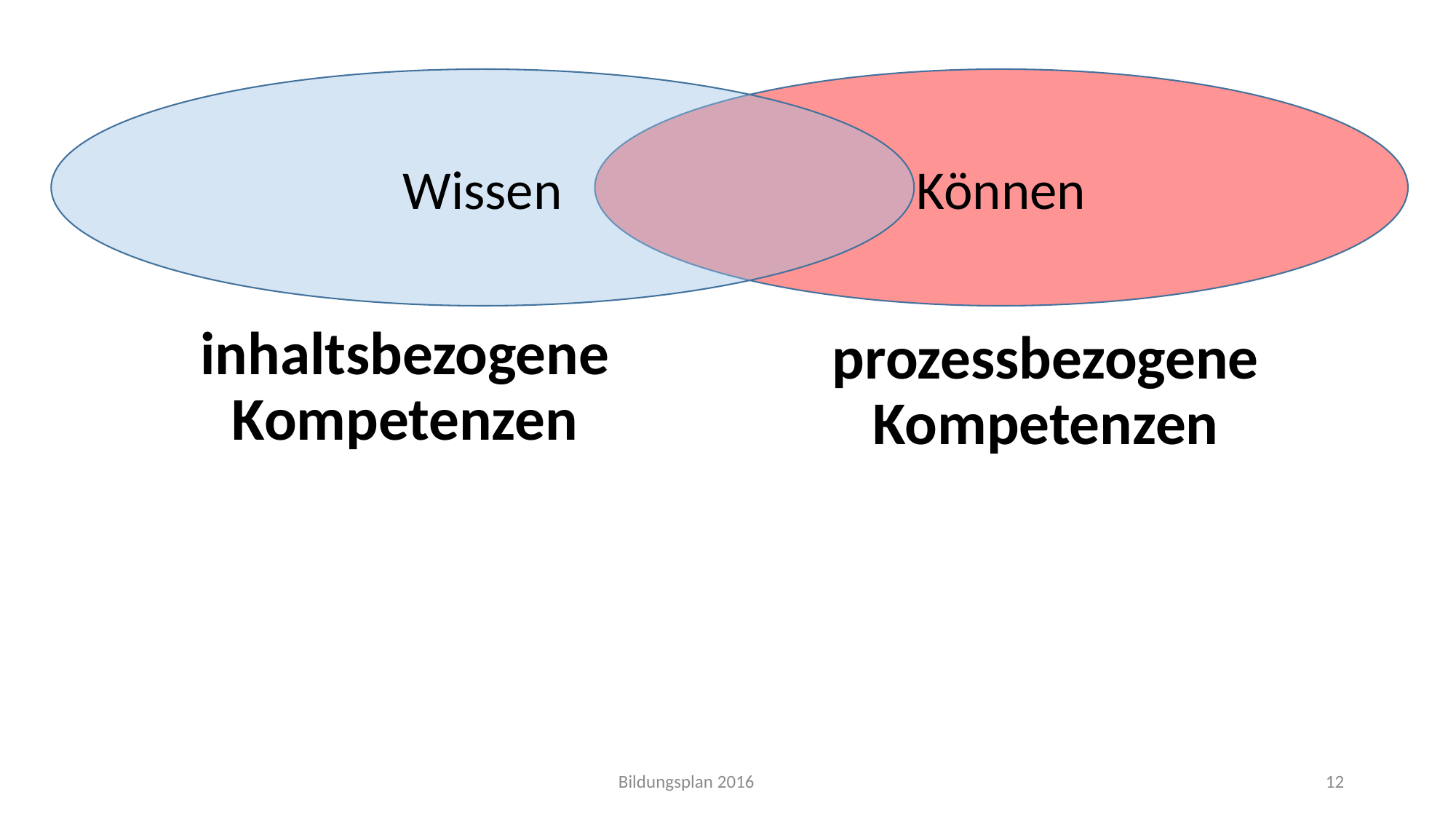

Können
Wissen
inhaltsbezogene Kompetenzen
prozessbezogene Kompetenzen
Bildungsplan 2016
12